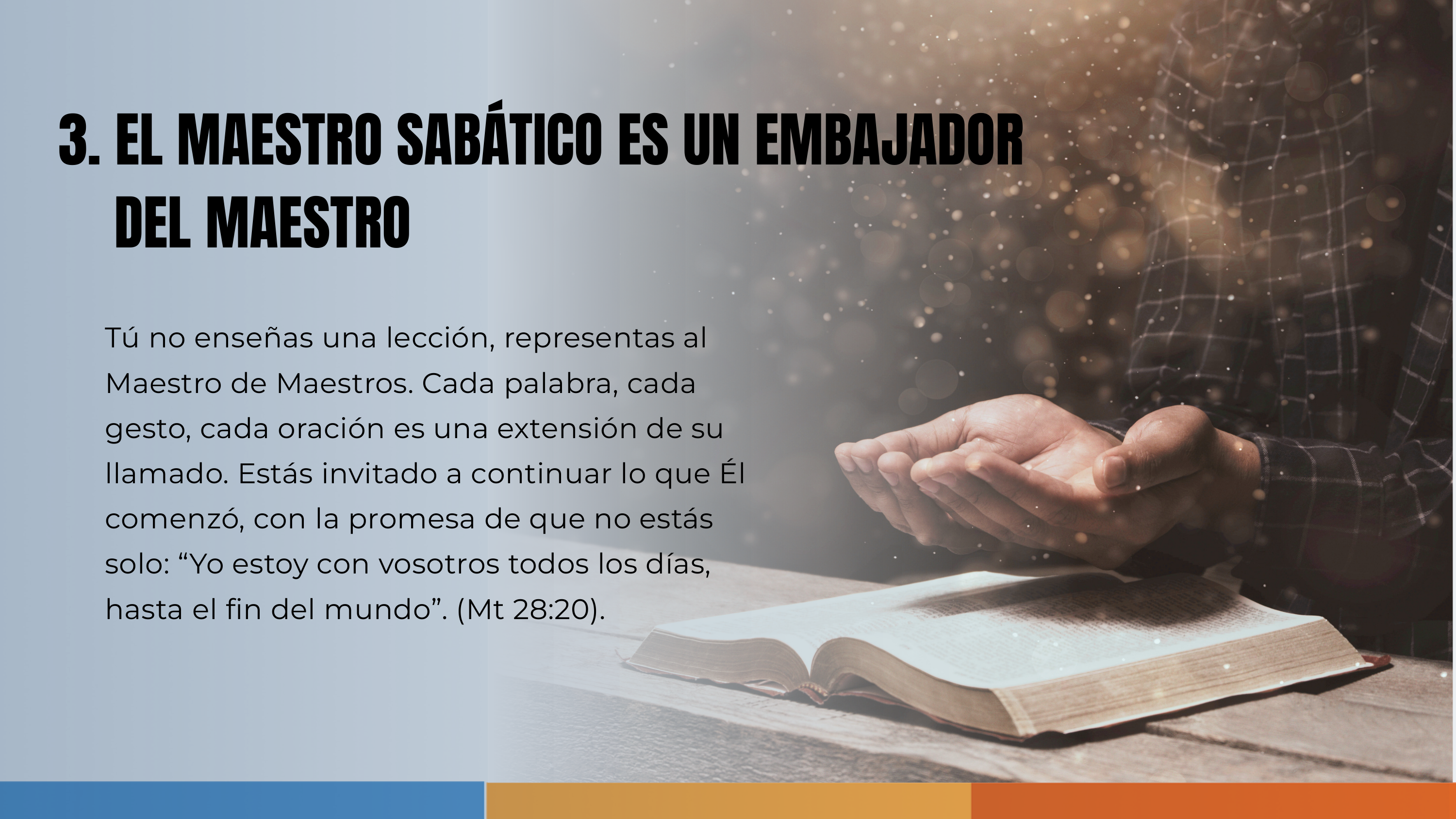

3. EL MAESTRO SABÁTICO ES UN EMBAJADOR
    DEL MAESTRO
Tú no enseñas una lección, representas al Maestro de Maestros. Cada palabra, cada gesto, cada oración es una extensión de su llamado. Estás invitado a continuar lo que Él comenzó, con la promesa de que no estás solo: “Yo estoy con vosotros todos los días, hasta el fin del mundo”. (Mt 28:20).